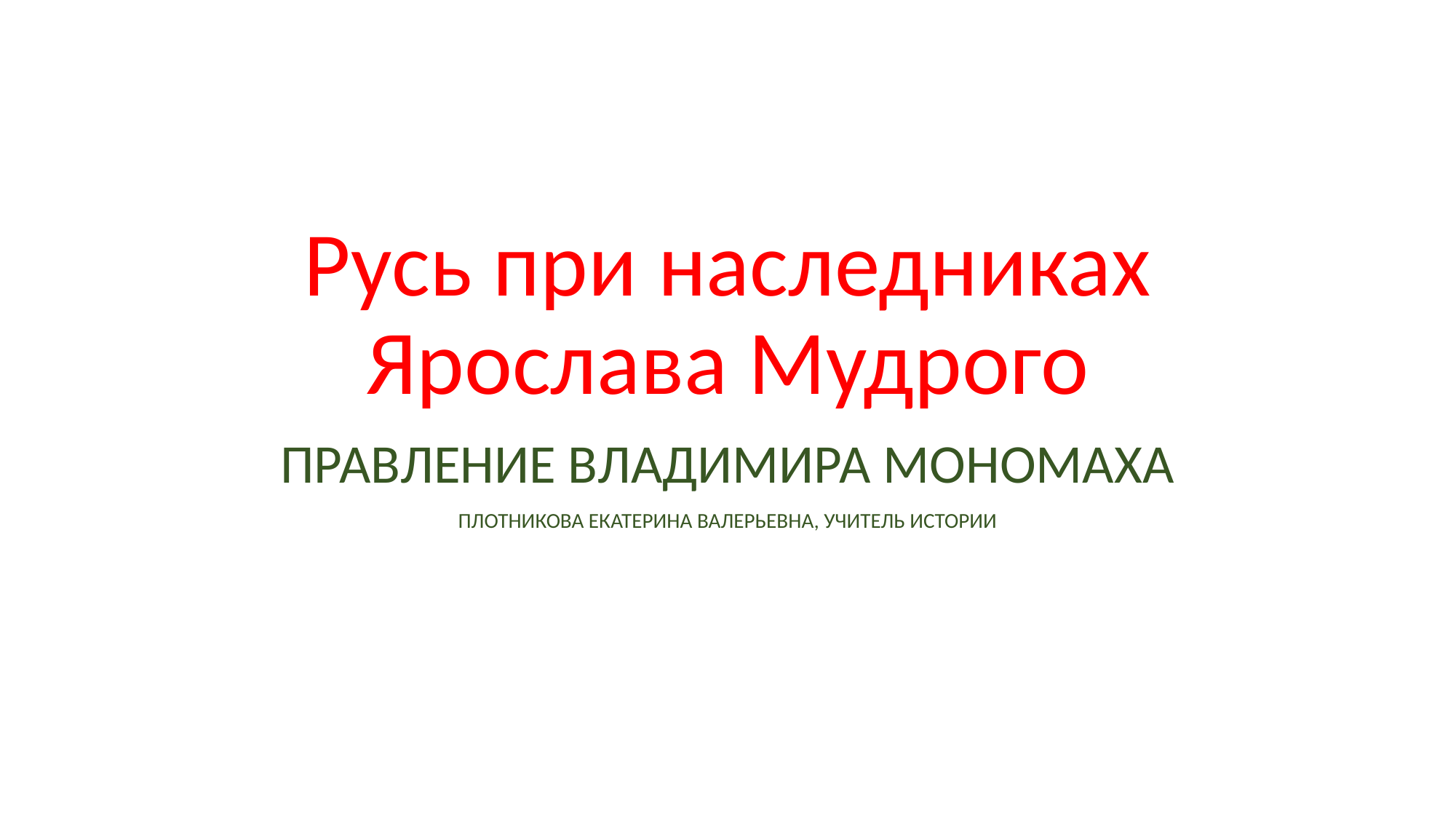

# Русь при наследниках Ярослава Мудрого
ПРАВЛЕНИЕ ВЛАДИМИРА МОНОМАХА
ПЛОТНИКОВА ЕКАТЕРИНА ВАЛЕРЬЕВНА, УЧИТЕЛЬ ИСТОРИИ